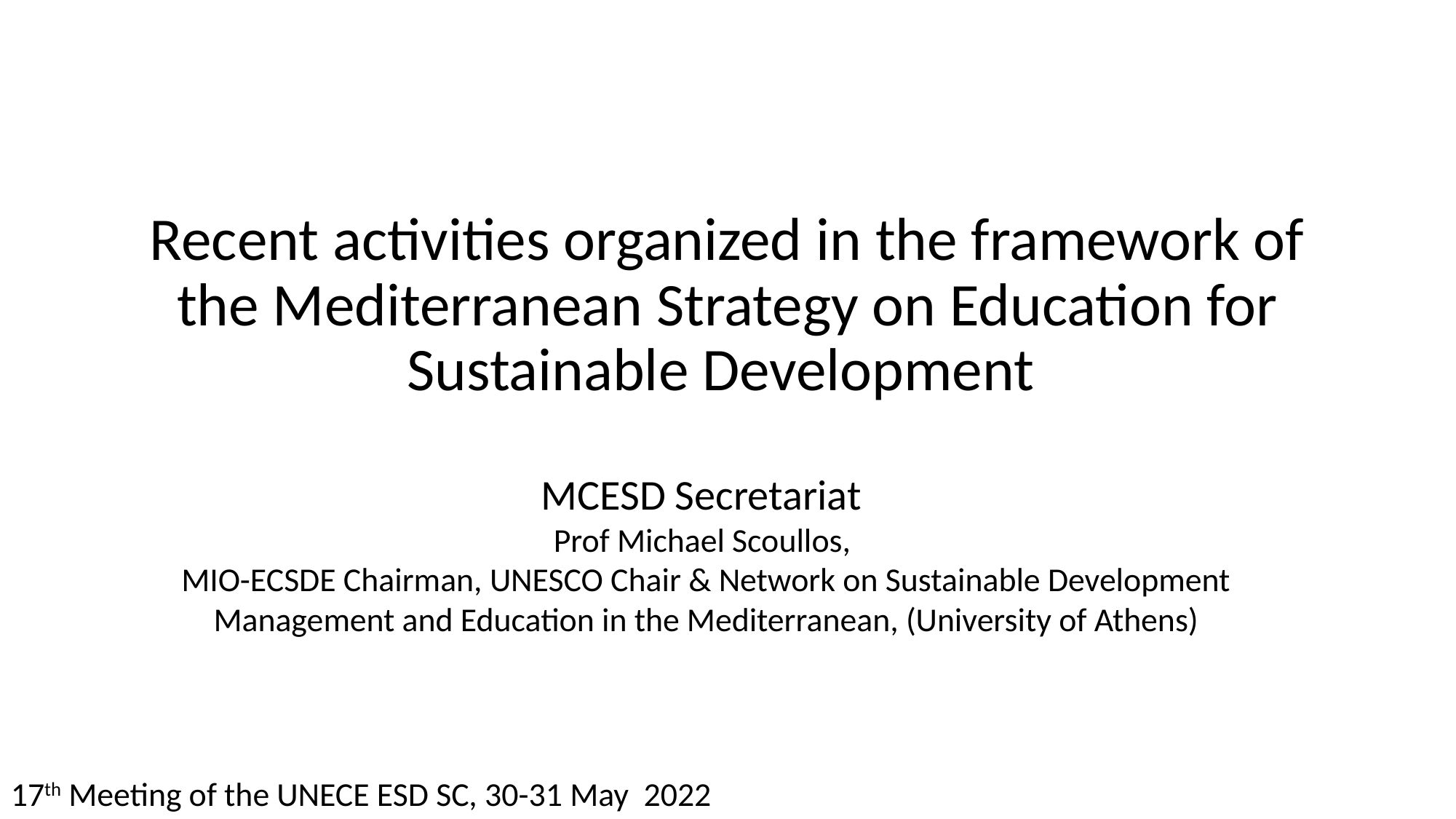

# Recent activities organized in the framework of the Mediterranean Strategy on Education for Sustainable Development
MCESD Secretariat
Prof Michael Scoullos,
MIO-ECSDE Chairman, UNESCO Chair & Network on Sustainable Development Management and Education in the Mediterranean, (University of Athens)
17th Meeting of the UNECE ESD SC, 30-31 May  2022